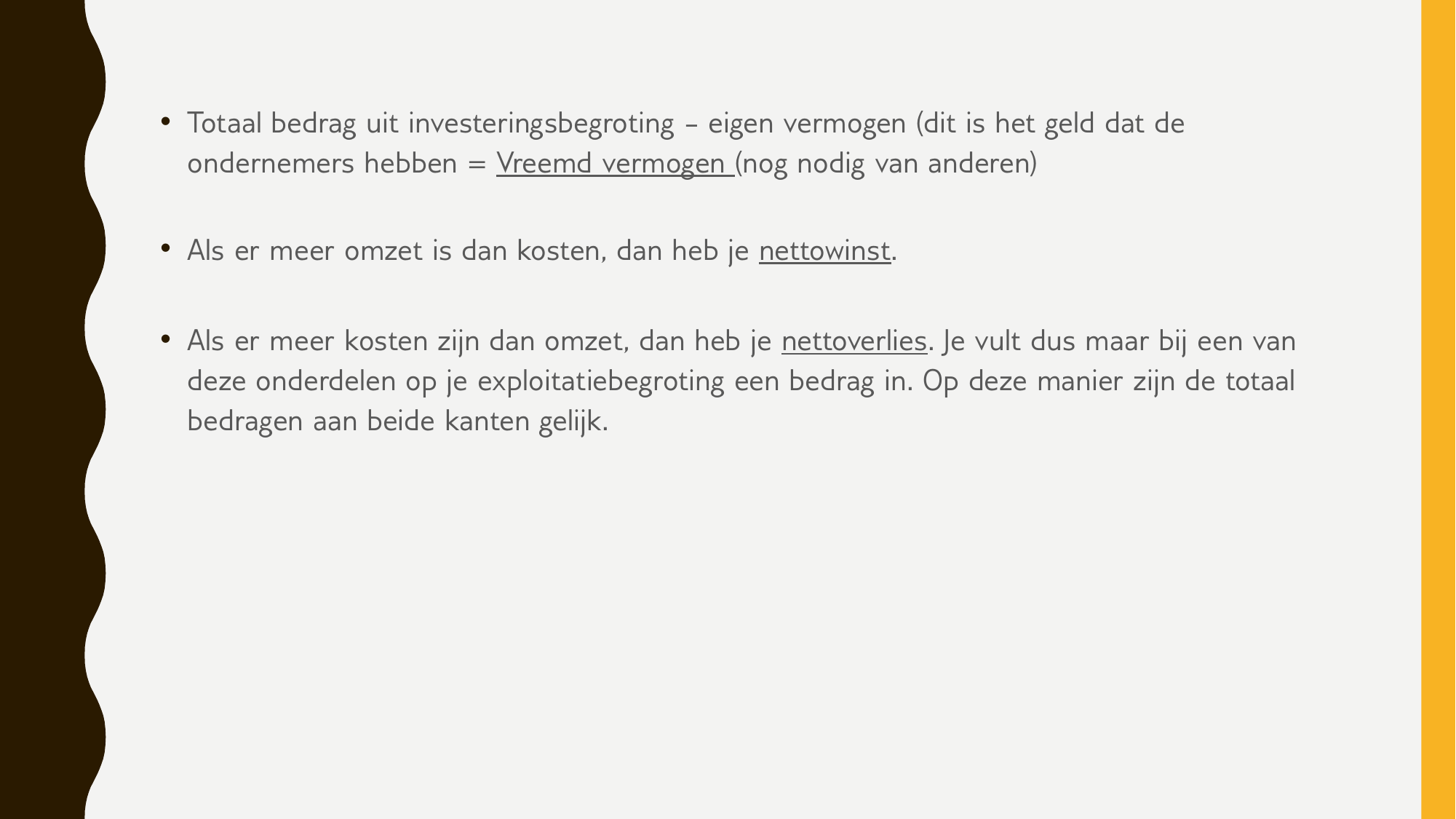

Totaal bedrag uit investeringsbegroting – eigen vermogen (dit is het geld dat de ondernemers hebben = Vreemd vermogen (nog nodig van anderen)
Als er meer omzet is dan kosten, dan heb je nettowinst.
Als er meer kosten zijn dan omzet, dan heb je nettoverlies. Je vult dus maar bij een van deze onderdelen op je exploitatiebegroting een bedrag in. Op deze manier zijn de totaal bedragen aan beide kanten gelijk.